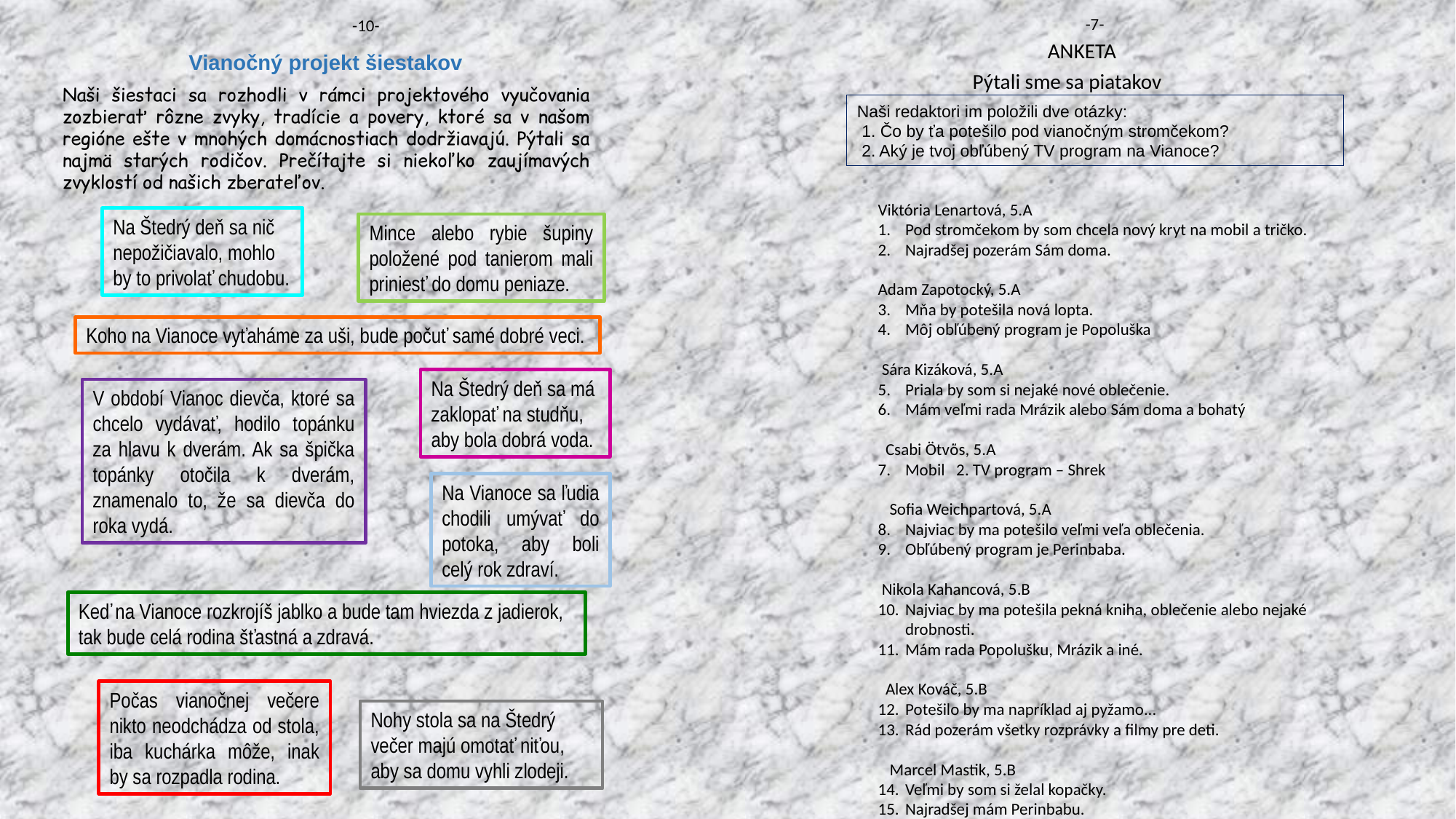

-7-
-10-
ANKETA
Vianočný projekt šiestakov
Pýtali sme sa piatakov
Naši šiestaci sa rozhodli v rámci projektového vyučovania zozbierať rôzne zvyky, tradície a povery, ktoré sa v našom regióne ešte v mnohých domácnostiach dodržiavajú. Pýtali sa najmä starých rodičov. Prečítajte si niekoľko zaujímavých zvyklostí od našich zberateľov.
Naši redaktori im položili dve otázky:
 1. Čo by ťa potešilo pod vianočným stromčekom?
 2. Aký je tvoj obľúbený TV program na Vianoce?
Viktória Lenartová, 5.A
Pod stromčekom by som chcela nový kryt na mobil a tričko.
Najradšej pozerám Sám doma.

Adam Zapotocký, 5.A
Mňa by potešila nová lopta.
Môj obľúbený program je Popoluška

 Sára Kizáková, 5.A
Priala by som si nejaké nové oblečenie.
Mám veľmi rada Mrázik alebo Sám doma a bohatý

  Csabi Ötvὅs, 5.A
Mobil   2. TV program – Shrek

   Sofia Weichpartová, 5.A
Najviac by ma potešilo veľmi veľa oblečenia.
Obľúbený program je Perinbaba.

 Nikola Kahancová, 5.B
Najviac by ma potešila pekná kniha, oblečenie alebo nejaké drobnosti.
Mám rada Popolušku, Mrázik a iné.

  Alex Kováč, 5.B
Potešilo by ma napríklad aj pyžamo...
Rád pozerám všetky rozprávky a filmy pre deti.

   Marcel Mastik, 5.B
Veľmi by som si želal kopačky.
Najradšej mám Perinbabu.

Na Štedrý deň sa nič nepožičiavalo, mohlo  by to privolať chudobu.
Mince alebo rybie šupiny položené pod tanierom mali priniesť do domu peniaze.
Koho na Vianoce vyťaháme za uši, bude počuť samé dobré veci.
Na Štedrý deň sa má zaklopať na studňu, aby bola dobrá voda.
V období Vianoc dievča, ktoré sa chcelo vydávať, hodilo topánku za hlavu k dverám. Ak sa špička topánky otočila k dverám, znamenalo to, že sa dievča do roka vydá.
Na Vianoce sa ľudia chodili umývať do potoka, aby boli celý rok zdraví.
Keď na Vianoce rozkrojíš jablko a bude tam hviezda z jadierok, tak bude celá rodina šťastná a zdravá.
Počas vianočnej večere nikto neodchádza od stola, iba kuchárka môže, inak by sa rozpadla rodina.
Nohy stola sa na Štedrý večer majú omotať niťou, aby sa domu vyhli zlodeji.